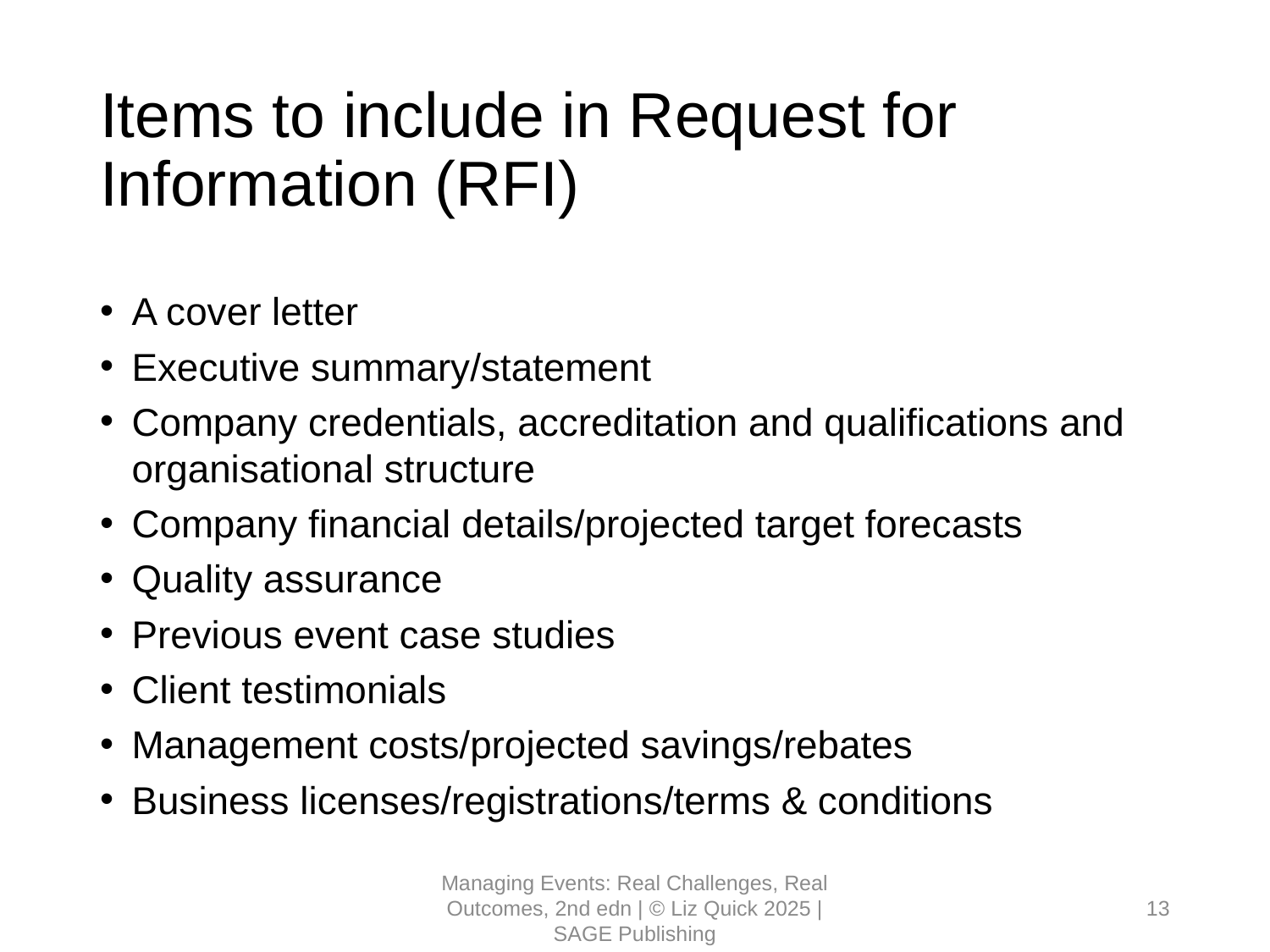

# Items to include in Request for Information (RFI)
A cover letter
Executive summary/statement
Company credentials, accreditation and qualifications and organisational structure
Company financial details/projected target forecasts
Quality assurance
Previous event case studies
Client testimonials
Management costs/projected savings/rebates
Business licenses/registrations/terms & conditions
Managing Events: Real Challenges, Real Outcomes, 2nd edn | © Liz Quick 2025 | SAGE Publishing
13